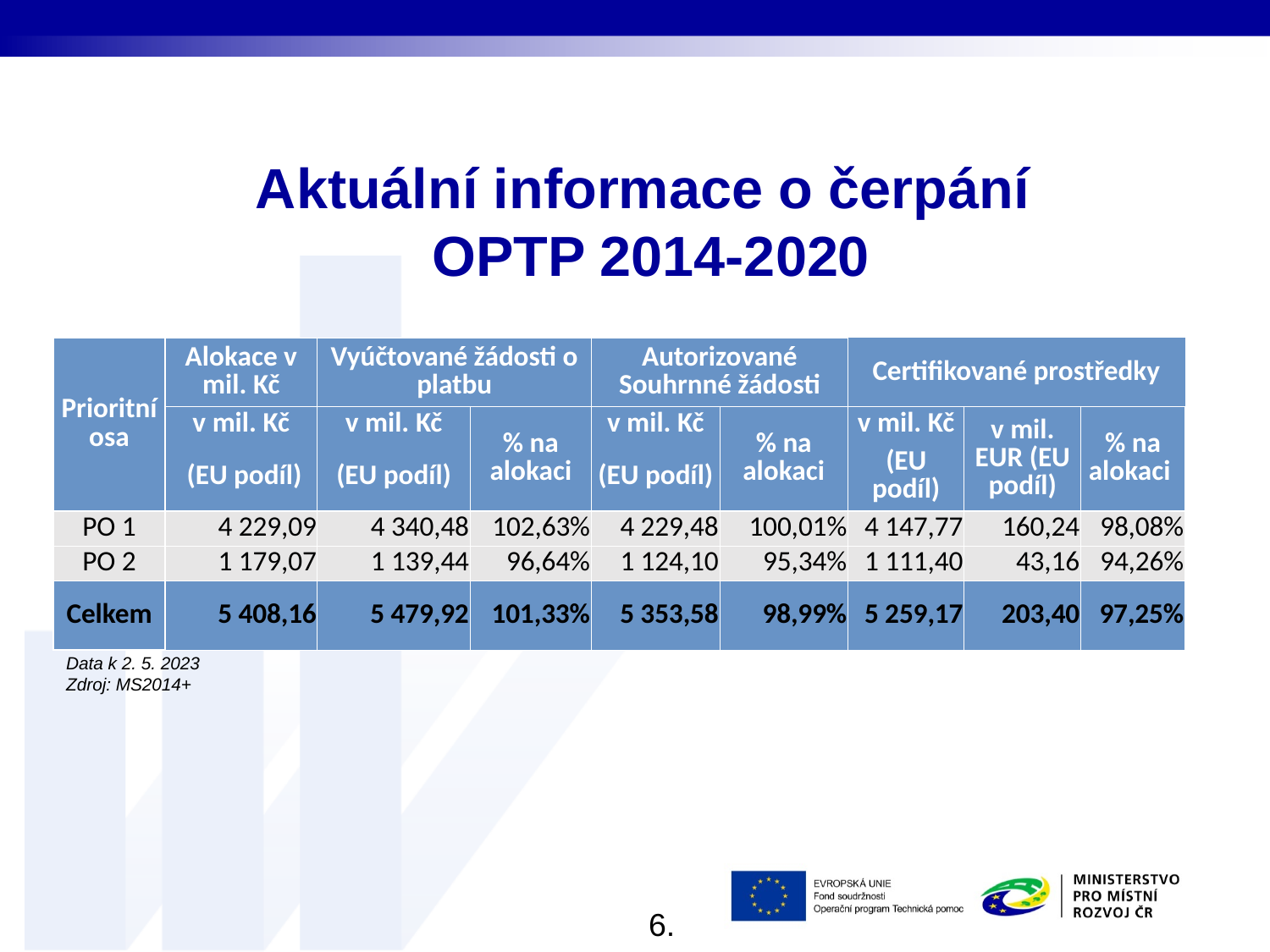

# Aktuální informace o čerpání OPTP 2014-2020
| Prioritní osa | Alokace v mil. Kč | Vyúčtované žádosti o platbu |  | Autorizované Souhrnné žádosti |  | Certifikované prostředky |  |  |
| --- | --- | --- | --- | --- | --- | --- | --- | --- |
|  | v mil. Kč | v mil. Kč | % na alokaci | v mil. Kč | % na alokaci | v mil. Kč | v mil. EUR (EU podíl) | % na alokaci |
|  | (EU podíl) | (EU podíl) |  | (EU podíl) |  | (EU podíl) |  |  |
| PO 1 | 4 229,09 | 4 340,48 | 102,63% | 4 229,48 | 100,01% | 4 147,77 | 160,24 | 98,08% |
| PO 2 | 1 179,07 | 1 139,44 | 96,64% | 1 124,10 | 95,34% | 1 111,40 | 43,16 | 94,26% |
| Celkem | 5 408,16 | 5 479,92 | 101,33% | 5 353,58 | 98,99% | 5 259,17 | 203,40 | 97,25% |
Data k 2. 5. 2023
Zdroj: MS2014+

6.